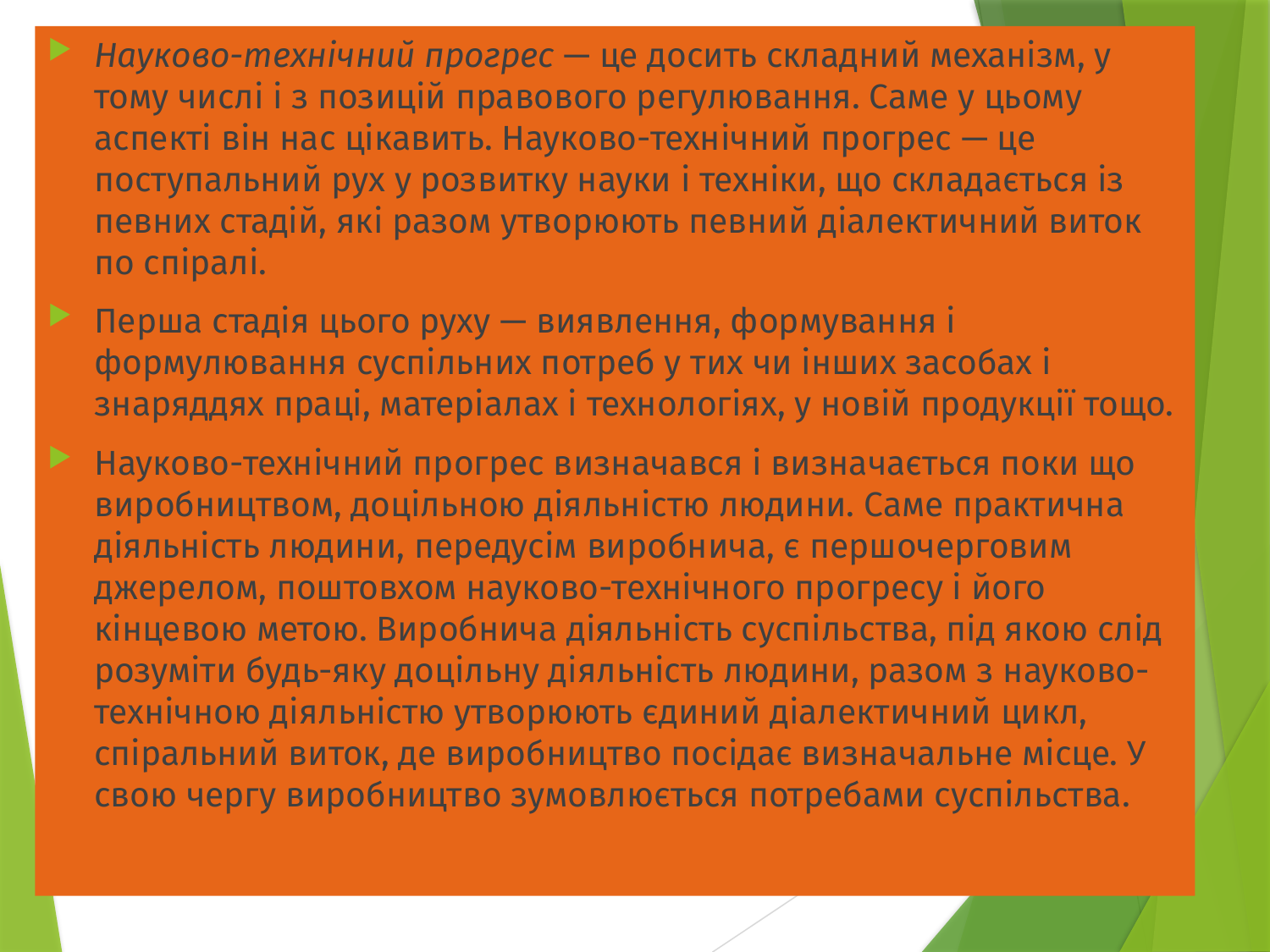

Науково-технічний прогрес — це досить складний механізм, у тому числі і з позицій правового регулювання. Саме у цьому аспекті він нас цікавить. Науково-технічний прогрес — це поступальний рух у розвитку науки і техніки, що складається із певних стадій, які разом утворюють певний діалектичний виток по спіралі.
Перша стадія цього руху — виявлення, формування і формулювання суспільних потреб у тих чи інших засобах і знаряддях праці, матеріалах і технологіях, у новій продукції тощо.
Науково-технічний прогрес визначався і визначається поки що виробництвом, доцільною діяльністю людини. Саме практична діяльність людини, передусім виробнича, є першочерговим джерелом, поштовхом науково-технічного прогресу і його кінцевою метою. Виробнича діяльність суспільства, під якою слід розуміти будь-яку доцільну діяльність людини, разом з науково-технічною діяльністю утворюють єдиний діалектичний цикл, спіральний виток, де виробництво посідає визначальне місце. У свою чергу виробництво зумовлюється потребами суспільства.